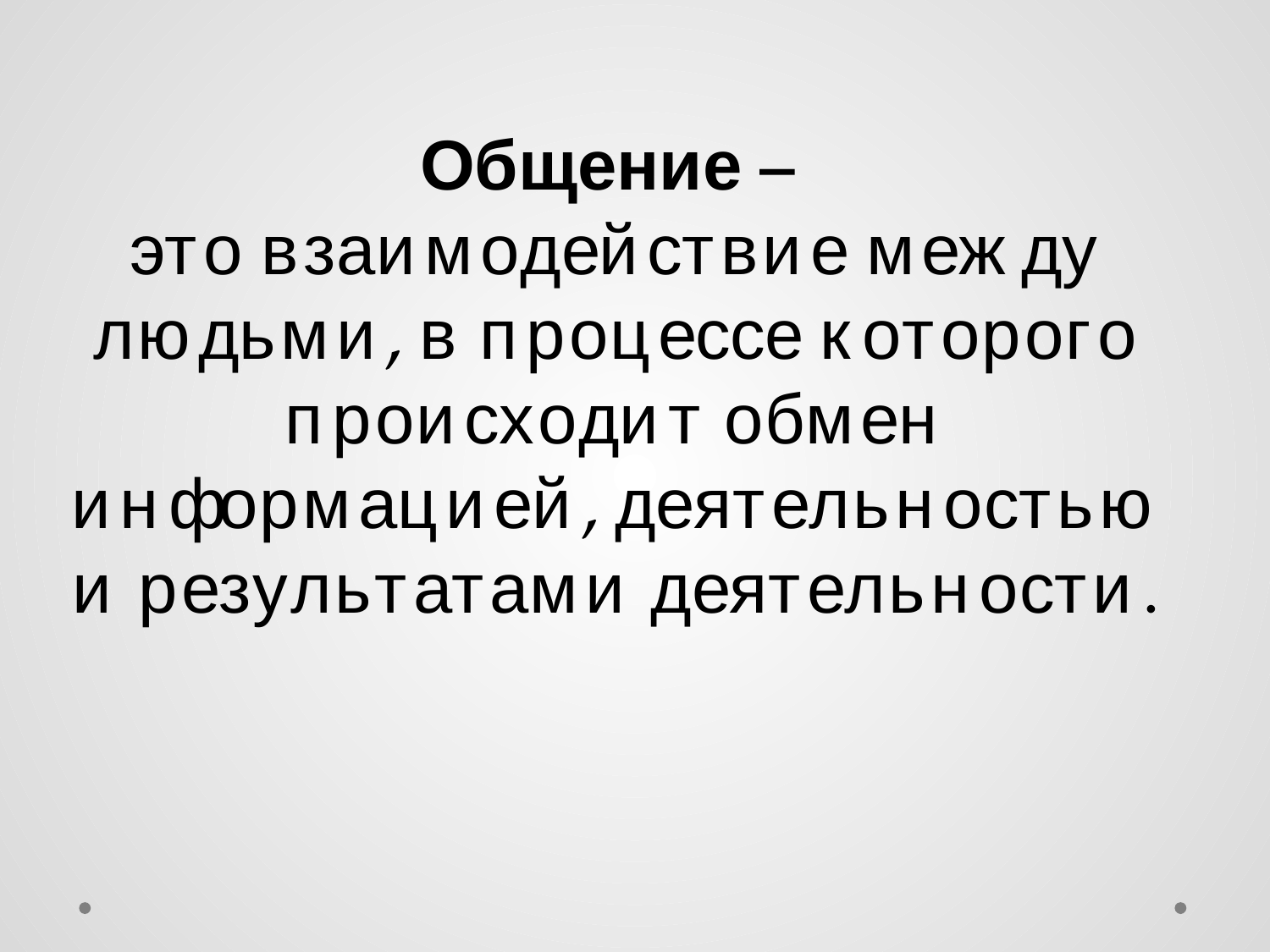

# Общение – это взаимодействие между людьми, в процессе которого происходит обмен информацией, деятельностью и результатами деятельности.